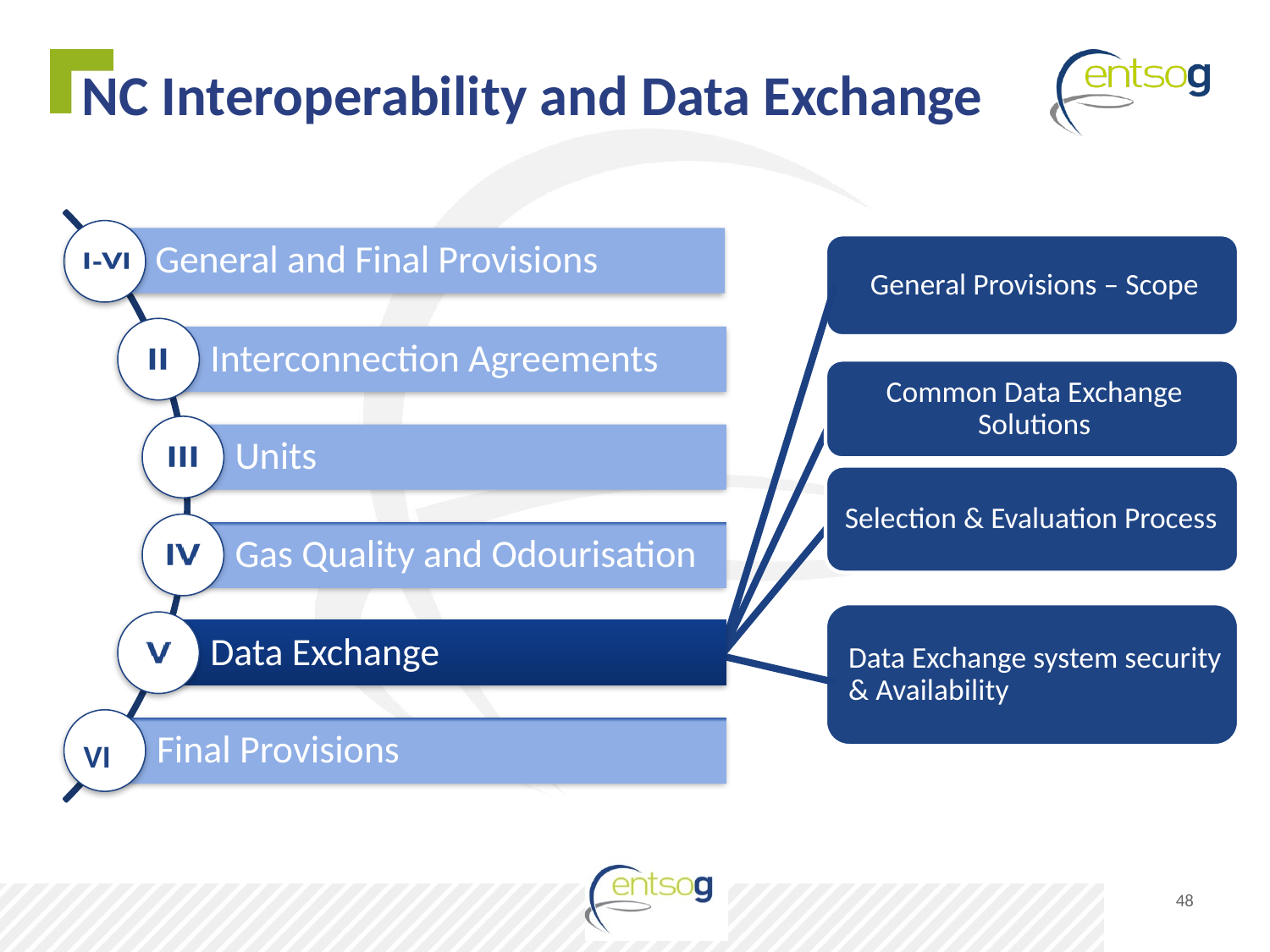

# NC Interoperability and Data Exchange
General Provisions – Scope
Common Data Exchange Solutions
Selection & Evaluation Process
Data Exchange system security & Availability
General and Final Provisions
Interconnection Agreements
Units
Gas Quality and Odourisation
Data Exchange
Final Provisions
VI
48